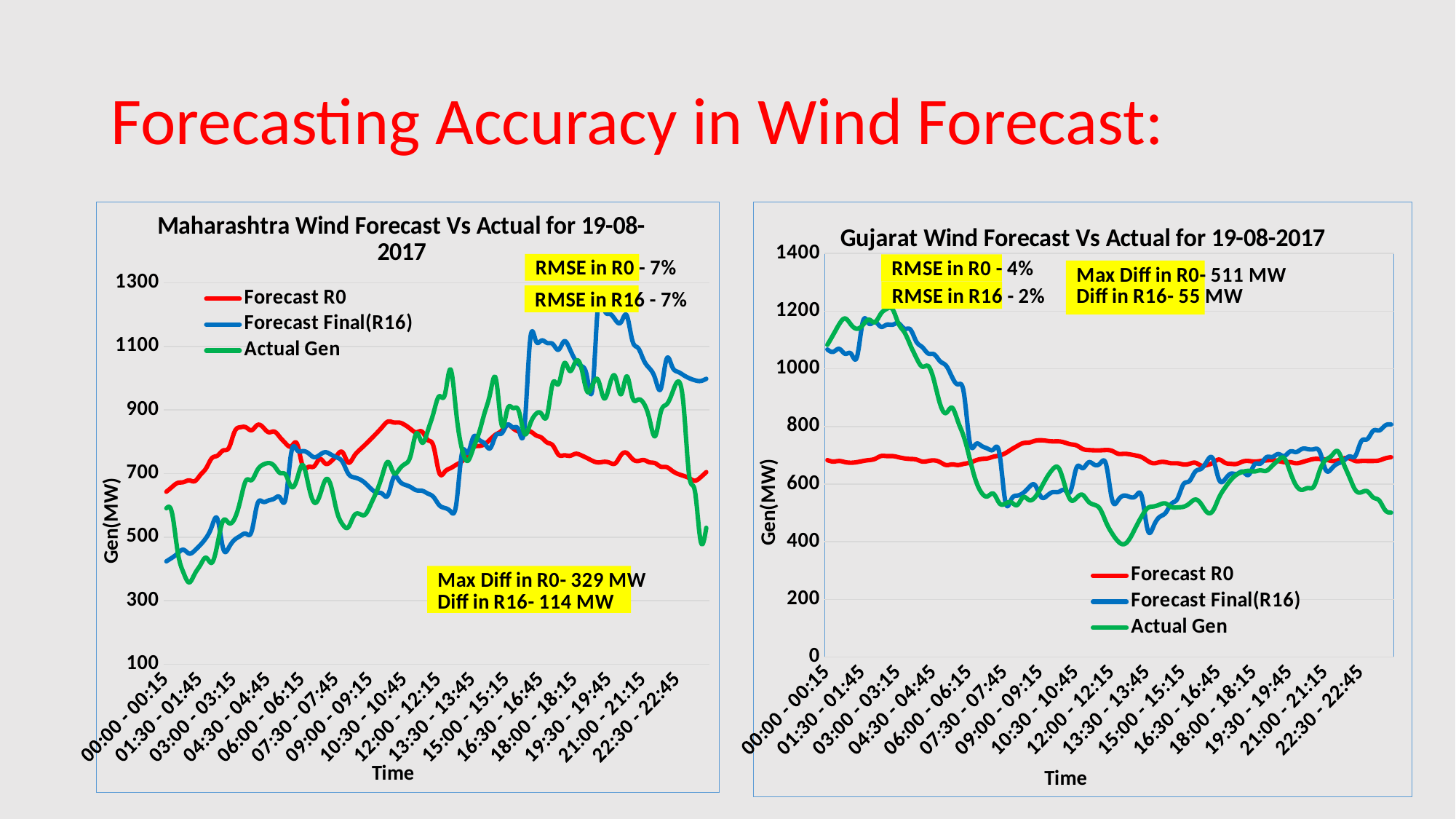

# Forecasting Accuracy in Wind Forecast:

### Chart:

| Category | Forecast R0 | Forecast Final(R16) | Actual Gen |
|---|---|---|---|
| 00:00 - 00:15 | 642.63 | 423.7 | 590.5 |
| 00:15 - 00:30 | 657.63 | 435.06 | 575.41 |
| 00:30 - 00:45 | 670.46 | 448.7 | 452.92 |
| 00:45 - 01:00 | 672.77 | 460.27 | 388.62 |
| 01:00 - 01:15 | 678.42 | 448.09 | 357.38 |
| 01:15 - 01:30 | 675.96 | 457.79 | 384.34 |
| 01:30 - 01:45 | 696.03 | 475.73 | 412.48 |
| 01:45 - 02:00 | 716.82 | 497.68 | 435.14 |
| 02:00 - 02:15 | 748.16 | 533.06 | 419.27 |
| 02:15 - 02:30 | 756.32 | 556.33 | 478.79 |
| 02:30 - 02:45 | 772.59 | 463.67 | 551.83 |
| 02:45 - 03:00 | 781.03 | 467.31 | 544.1 |
| 03:00 - 03:15 | 831.45 | 491.7 | 557.82 |
| 03:15 - 03:30 | 845.72 | 503.45 | 613.5 |
| 03:30 - 03:45 | 845.54 | 510.68 | 677.65 |
| 03:45 - 04:00 | 836.27 | 517.67 | 679.27 |
| 04:00 - 04:15 | 852.61 | 603.21 | 710.44 |
| 04:15 - 04:30 | 845.95 | 610.89 | 727.78 |
| 04:30 - 04:45 | 829.98 | 615.41 | 732.87 |
| 04:45 - 05:00 | 832.02 | 621.09 | 723.49 |
| 05:00 - 05:15 | 813.88 | 624.31 | 701.64 |
| 05:15 - 05:30 | 794.55 | 622.44 | 695.92 |
| 05:30 - 05:45 | 785.71 | 767.99 | 658.11 |
| 05:45 - 06:00 | 793.1 | 773.52 | 682.98 |
| 06:00 - 06:15 | 722.81 | 770.45 | 726.69 |
| 06:15 - 06:30 | 720.71 | 763.68 | 663.42 |
| 06:30 - 06:45 | 722.66 | 751.36 | 609.16 |
| 06:45 - 07:00 | 745.72 | 758.91 | 630.63 |
| 07:00 - 07:15 | 730.89 | 767.08 | 680.05 |
| 07:15 - 07:30 | 738.71 | 759.27 | 658.83 |
| 07:30 - 07:45 | 756.91 | 750.59 | 580.53 |
| 07:45 - 08:00 | 766.92 | 736.42 | 540.11 |
| 08:00 - 08:15 | 734.55 | 699.73 | 530.86 |
| 08:15 - 08:30 | 753.82 | 687.91 | 566.74 |
| 08:30 - 08:45 | 774.24 | 681.92 | 572.69 |
| 08:45 - 09:00 | 791.19 | 669.58 | 571.17 |
| 09:00 - 09:15 | 808.89 | 652.14 | 604.56 |
| 09:15 - 09:30 | 827.24 | 640.39 | 643.7 |
| 09:30 - 09:45 | 846.65 | 636.33 | 694.46 |
| 09:45 - 10:00 | 863.6 | 632.09 | 736.33 |
| 10:00 - 10:15 | 860.76 | 688.3 | 701.84 |
| 10:15 - 10:30 | 860.41 | 676.62 | 713.73 |
| 10:30 - 10:45 | 852.6 | 664.45 | 730.13 |
| 10:45 - 11:00 | 839.79 | 657.11 | 757.55 |
| 11:00 - 11:15 | 829.83 | 647.27 | 826.47 |
| 11:15 - 11:30 | 831.77 | 645.78 | 797.06 |
| 11:30 - 11:45 | 805.33 | 636.96 | 834.57 |
| 11:45 - 12:00 | 786.01 | 626.24 | 890.45 |
| 12:00 - 12:15 | 702.99 | 600.78 | 943.2 |
| 12:15 - 12:30 | 705.75 | 591.47 | 948.22 |
| 12:30 - 12:45 | 716.87 | 580.85 | 1027.69 |
| 12:45 - 13:00 | 727.59 | 602.78 | 891.52 |
| 13:00 - 13:15 | 738.22 | 763.14 | 777.78 |
| 13:15 - 13:30 | 757.85 | 764.38 | 739.71 |
| 13:30 - 13:45 | 782.3 | 814.21 | 778.81 |
| 13:45 - 14:00 | 786.63 | 806.5 | 827.62 |
| 14:00 - 14:15 | 792.27 | 794.29 | 891.12 |
| 14:15 - 14:30 | 807.79 | 779.84 | 953.95 |
| 14:30 - 14:45 | 823.43 | 820.72 | 996.42 |
| 14:45 - 15:00 | 834.97 | 826.34 | 852.77 |
| 15:00 - 15:15 | 852.99 | 853.72 | 902.0 |
| 15:15 - 15:30 | 842.16 | 845.22 | 906.12 |
| 15:30 - 15:45 | 831.85 | 836.95 | 897.27 |
| 15:45 - 16:00 | 828.92 | 843.24 | 825.83 |
| 16:00 - 16:15 | 832.62 | 1119.0 | 855.47 |
| 16:15 - 16:30 | 820.69 | 1117.96 | 887.25 |
| 16:30 - 16:45 | 813.03 | 1118.68 | 887.89 |
| 16:45 - 17:00 | 797.46 | 1110.83 | 883.58 |
| 17:00 - 17:15 | 788.33 | 1107.37 | 984.91 |
| 17:15 - 17:30 | 759.14 | 1089.67 | 981.78 |
| 17:30 - 17:45 | 757.32 | 1116.28 | 1046.69 |
| 17:45 - 18:00 | 755.59 | 1091.39 | 1022.66 |
| 18:00 - 18:15 | 762.13 | 1055.94 | 1052.09 |
| 18:15 - 18:30 | 757.26 | 1038.08 | 1033.79 |
| 18:30 - 18:45 | 748.8 | 1006.38 | 959.45 |
| 18:45 - 19:00 | 739.7 | 970.44 | 978.85 |
| 19:00 - 19:15 | 734.77 | 1242.74 | 993.05 |
| 19:15 - 19:30 | 736.91 | 1220.45 | 936.85 |
| 19:30 - 19:45 | 733.97 | 1202.3 | 979.0 |
| 19:45 - 20:00 | 732.15 | 1183.65 | 1004.63 |
| 20:00 - 20:15 | 758.1 | 1176.16 | 949.46 |
| 20:15 - 20:30 | 764.72 | 1197.51 | 1005.92 |
| 20:30 - 20:45 | 745.9 | 1117.86 | 939.84 |
| 20:45 - 21:00 | 739.3 | 1095.01 | 932.82 |
| 21:00 - 21:15 | 742.4 | 1056.41 | 920.67 |
| 21:15 - 21:30 | 735.28 | 1031.21 | 871.85 |
| 21:30 - 21:45 | 732.48 | 999.19 | 817.85 |
| 21:45 - 22:00 | 721.43 | 967.01 | 893.81 |
| 22:00 - 22:15 | 720.19 | 1059.88 | 917.38 |
| 22:15 - 22:30 | 708.53 | 1036.2 | 953.11 |
| 22:30 - 22:45 | 698.78 | 1019.96 | 989.49 |
| 22:45 - 23:00 | 692.65 | 1009.57 | 915.11 |
| 23:00 - 23:15 | 685.37 | 999.97 | 691.92 |
| 23:15 - 23:30 | 677.36 | 993.51 | 644.48 |
| 23:30 - 23:45 | 688.12 | 991.25 | 487.82 |
| 23:45 - 24:00 | 704.45 | 998.24 | 529.28 |

### Chart:

| Category | Forecast R0 | Forecast Final(R16) | Actual Gen |
|---|---|---|---|
| 00:00 - 00:15 | 683.0 | 1067.0 | 1083.1353333333336 |
| 00:15 - 00:30 | 678.0 | 1059.0 | 1118.7313333333334 |
| 00:30 - 00:45 | 680.0 | 1069.0 | 1154.9826666666668 |
| 00:45 - 01:00 | 676.0 | 1052.0 | 1174.5233333333333 |
| 01:00 - 01:15 | 674.0 | 1052.0 | 1152.6833333333336 |
| 01:15 - 01:30 | 676.0 | 1042.0 | 1138.8339999999998 |
| 01:30 - 01:45 | 680.0 | 1165.0 | 1152.224 |
| 01:45 - 02:00 | 683.0 | 1157.0 | 1170.4453333333333 |
| 02:00 - 02:15 | 687.0 | 1163.0 | 1161.5113333333331 |
| 02:15 - 02:30 | 697.0 | 1146.0 | 1190.7086666666664 |
| 02:30 - 02:45 | 697.0 | 1153.0 | 1208.038 |
| 02:45 - 03:00 | 697.0 | 1153.0 | 1206.0166666666664 |
| 03:00 - 03:15 | 693.0 | 1158.0 | 1156.376 |
| 03:15 - 03:30 | 689.0 | 1139.0 | 1125.9706666666668 |
| 03:30 - 03:45 | 687.0 | 1136.0 | 1081.3039999999999 |
| 03:45 - 04:00 | 685.0 | 1094.0 | 1037.96 |
| 04:00 - 04:15 | 678.0 | 1075.0 | 1007.4100000000001 |
| 04:15 - 04:30 | 680.0 | 1053.0 | 1009.1473333333332 |
| 04:30 - 04:45 | 682.0 | 1050.0 | 957.1846666666668 |
| 04:45 - 05:00 | 676.0 | 1026.0 | 877.606 |
| 05:00 - 05:15 | 666.0 | 1011.0 | 846.6660000000003 |
| 05:15 - 05:30 | 668.0 | 972.0 | 865.1486666666667 |
| 05:30 - 05:45 | 666.0 | 946.0 | 817.5873333333334 |
| 05:45 - 06:00 | 670.0 | 917.0 | 764.062 |
| 06:00 - 06:15 | 674.0 | 745.0 | 687.6966666666666 |
| 06:15 - 06:30 | 682.0 | 738.0 | 612.7253333333333 |
| 06:30 - 06:45 | 687.0 | 732.0 | 569.1866666666667 |
| 06:45 - 07:00 | 689.0 | 723.0 | 557.3593333333332 |
| 07:00 - 07:15 | 695.0 | 720.0 | 566.2479999999999 |
| 07:15 - 07:30 | 699.0 | 706.0 | 533.2919999999999 |
| 07:30 - 07:45 | 707.0 | 539.0 | 532.024 |
| 07:45 - 08:00 | 720.0 | 547.0 | 536.4493333333332 |
| 08:00 - 08:15 | 732.0 | 560.0 | 527.3646666666667 |
| 08:15 - 08:30 | 742.0 | 569.0 | 554.362 |
| 08:30 - 08:45 | 744.0 | 589.0 | 544.2733333333333 |
| 08:45 - 09:00 | 750.0 | 596.0 | 554.3340000000001 |
| 09:00 - 09:15 | 752.0 | 556.0 | 586.4386666666668 |
| 09:15 - 09:30 | 750.0 | 559.0 | 623.3840000000001 |
| 09:30 - 09:45 | 748.0 | 572.0 | 651.7426666666667 |
| 09:45 - 10:00 | 748.0 | 573.0 | 655.0480000000001 |
| 10:00 - 10:15 | 744.0 | 579.0 | 596.3206666666667 |
| 10:15 - 10:30 | 738.0 | 576.0 | 544.9086666666667 |
| 10:30 - 10:45 | 734.0 | 657.0 | 552.1020000000001 |
| 10:45 - 11:00 | 722.0 | 655.0 | 562.6466666666668 |
| 11:00 - 11:15 | 718.0 | 675.0 | 538.9839999999999 |
| 11:15 - 11:30 | 717.0 | 667.0 | 527.9986666666666 |
| 11:30 - 11:45 | 717.0 | 672.0 | 512.1326666666668 |
| 11:45 - 12:00 | 718.0 | 666.0 | 465.85333333333335 |
| 12:00 - 12:15 | 715.0 | 545.0 | 428.3353333333333 |
| 12:15 - 12:30 | 705.0 | 544.0 | 400.9526666666667 |
| 12:30 - 12:45 | 705.0 | 560.0 | 391.342 |
| 12:45 - 13:00 | 703.0 | 555.0 | 411.95399999999995 |
| 13:00 - 13:15 | 699.0 | 559.0 | 451.0400000000001 |
| 13:15 - 13:30 | 693.0 | 556.0 | 488.89066666666673 |
| 13:30 - 13:45 | 680.0 | 440.0 | 516.8286666666667 |
| 13:45 - 14:00 | 672.0 | 455.0 | 522.39 |
| 14:00 - 14:15 | 676.0 | 486.0 | 528.7139999999998 |
| 14:15 - 14:30 | 676.0 | 500.0 | 532.5300000000001 |
| 14:30 - 14:45 | 672.0 | 532.0 | 520.2206666666667 |
| 14:45 - 15:00 | 672.0 | 549.0 | 518.9966666666667 |
| 15:00 - 15:15 | 668.0 | 599.0 | 521.0859999999999 |
| 15:15 - 15:30 | 670.0 | 610.0 | 532.3059999999999 |
| 15:30 - 15:45 | 674.0 | 643.0 | 546.182 |
| 15:45 - 16:00 | 664.0 | 653.0 | 530.7560000000001 |
| 16:00 - 16:15 | 666.0 | 680.0 | 502.0253333333333 |
| 16:15 - 16:30 | 674.0 | 687.0 | 507.9 |
| 16:30 - 16:45 | 685.0 | 616.0 | 552.7913333333333 |
| 16:45 - 17:00 | 674.0 | 616.0 | 586.856 |
| 17:00 - 17:15 | 670.0 | 636.0 | 614.0919999999999 |
| 17:15 - 17:30 | 670.0 | 635.0 | 632.9846666666667 |
| 17:30 - 17:45 | 678.0 | 643.0 | 642.2593333333334 |
| 17:45 - 18:00 | 680.0 | 632.0 | 645.7173333333335 |
| 18:00 - 18:15 | 678.0 | 668.0 | 643.6913333333334 |
| 18:15 - 18:30 | 680.0 | 671.0 | 647.4333333333333 |
| 18:30 - 18:45 | 682.0 | 693.0 | 646.0646666666668 |
| 18:45 - 19:00 | 683.0 | 694.0 | 663.8906666666666 |
| 19:00 - 19:15 | 680.0 | 704.0 | 682.4386666666667 |
| 19:15 - 19:30 | 676.0 | 697.0 | 689.6186666666667 |
| 19:30 - 19:45 | 676.0 | 713.0 | 642.1013333333335 |
| 19:45 - 20:00 | 672.0 | 711.0 | 595.146 |
| 20:00 - 20:15 | 676.0 | 722.0 | 579.778 |
| 20:15 - 20:30 | 682.0 | 721.0 | 586.284 |
| 20:30 - 20:45 | 687.0 | 721.0 | 592.2906666666665 |
| 20:45 - 21:00 | 687.0 | 711.0 | 648.2133333333333 |
| 21:00 - 21:15 | 685.0 | 649.0 | 683.7326666666665 |
| 21:15 - 21:30 | 680.0 | 654.0 | 698.7080000000002 |
| 21:30 - 21:45 | 682.0 | 671.0 | 714.2506666666668 |
| 21:45 - 22:00 | 689.0 | 680.0 | 671.032 |
| 22:00 - 22:15 | 689.0 | 696.0 | 623.6046666666666 |
| 22:15 - 22:30 | 680.0 | 698.0 | 578.928 |
| 22:30 - 22:45 | 680.0 | 749.0 | 571.4713333333333 |
| 22:45 - 23:00 | 680.0 | 756.0 | 574.7706666666667 |
| 23:00 - 23:15 | 680.0 | 785.0 | 553.47 |
| 23:15 - 23:30 | 682.0 | 786.0 | 543.1173333333332 |
| 23:30 - 23:45 | 689.0 | 803.0 | 509.6080000000001 |
| 23:45 - 24:00 | 693.0 | 807.0 | 500.98600000000005 |